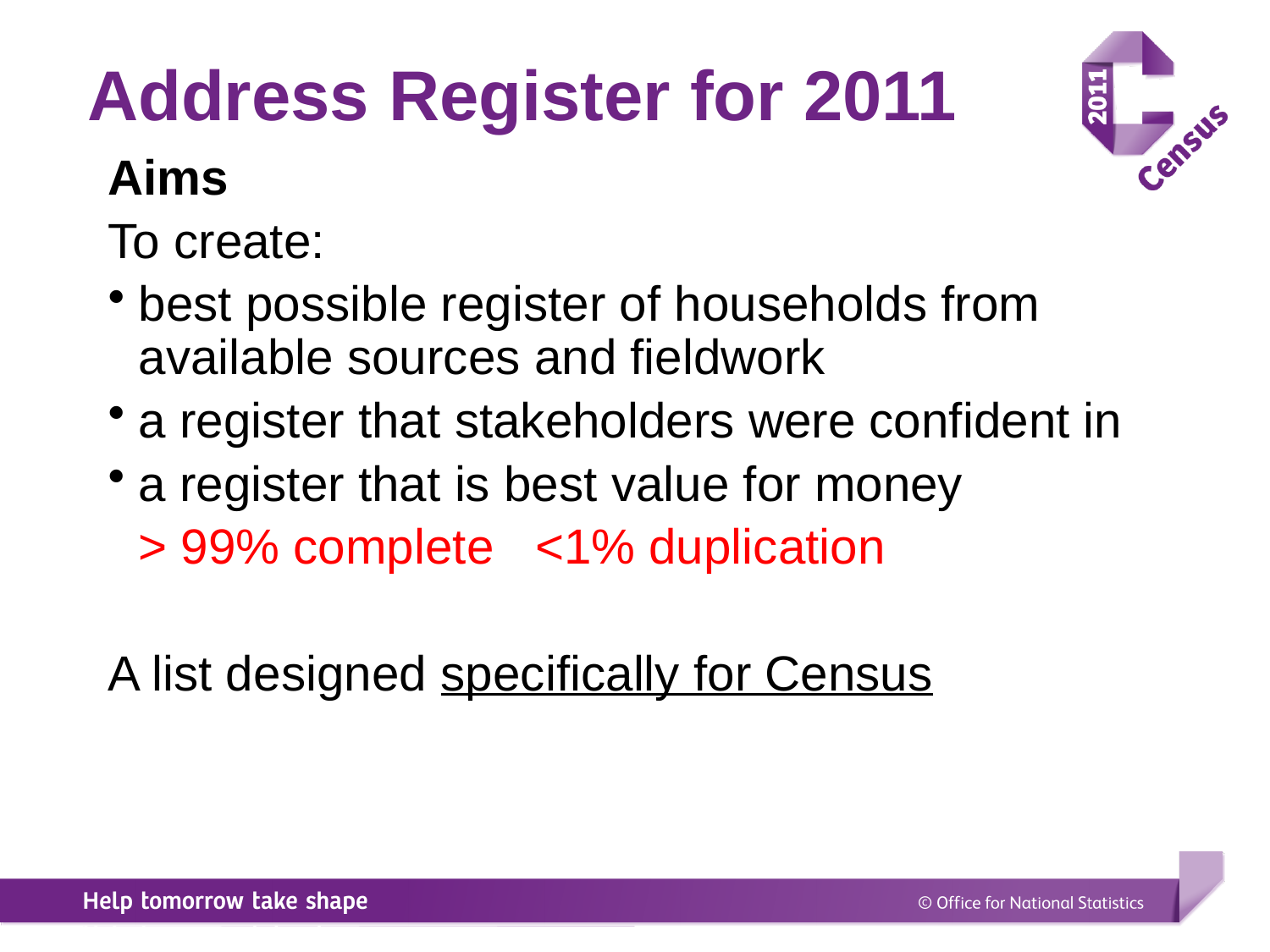

# Address Register for 2011
Aims
To create:
best possible register of households from available sources and fieldwork
a register that stakeholders were confident in
a register that is best value for money
	> 99% complete   <1% duplication

A list designed specifically for Census